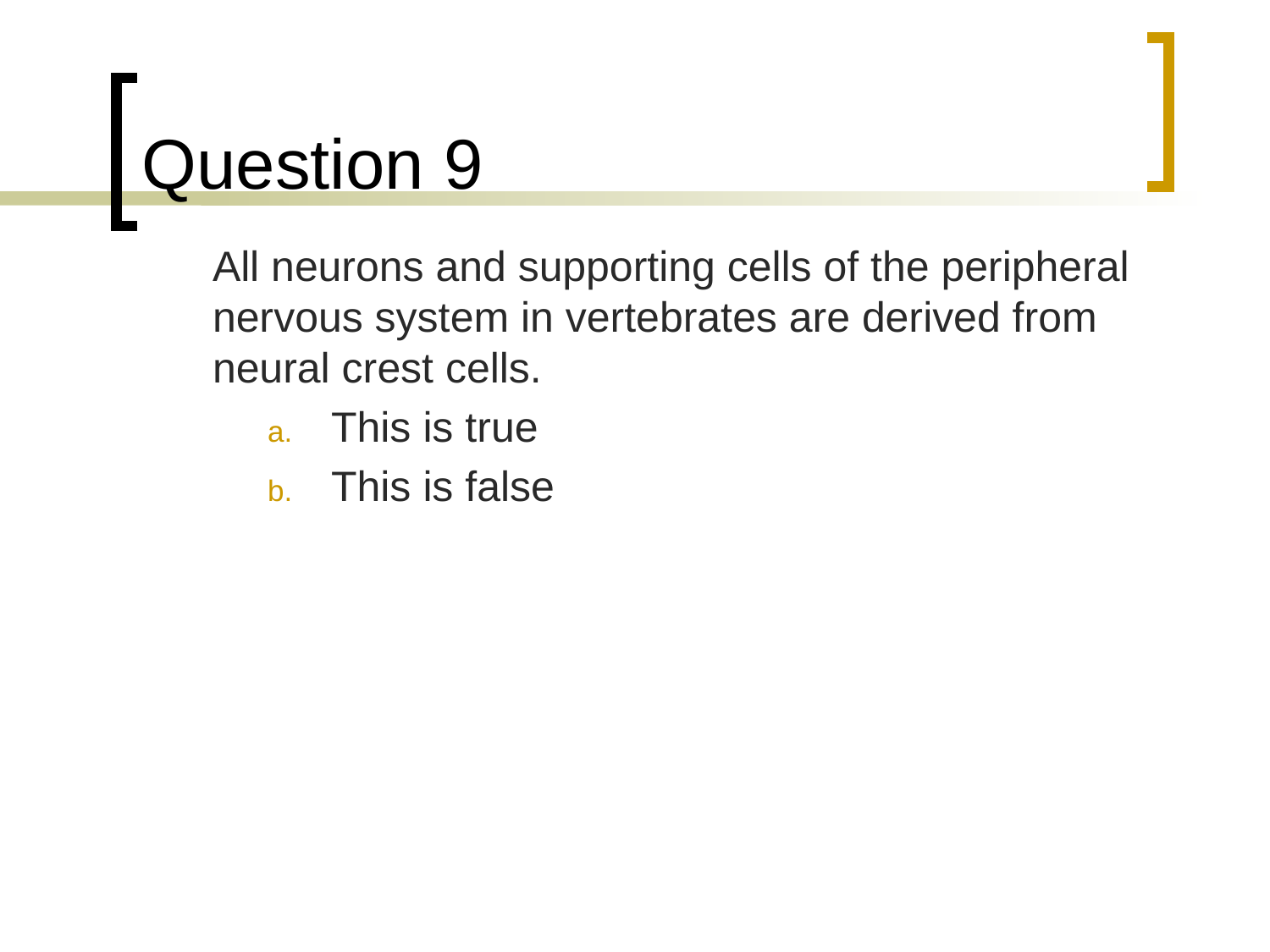

# Question 9
	All neurons and supporting cells of the peripheral nervous system in vertebrates are derived from neural crest cells.
This is true
This is false